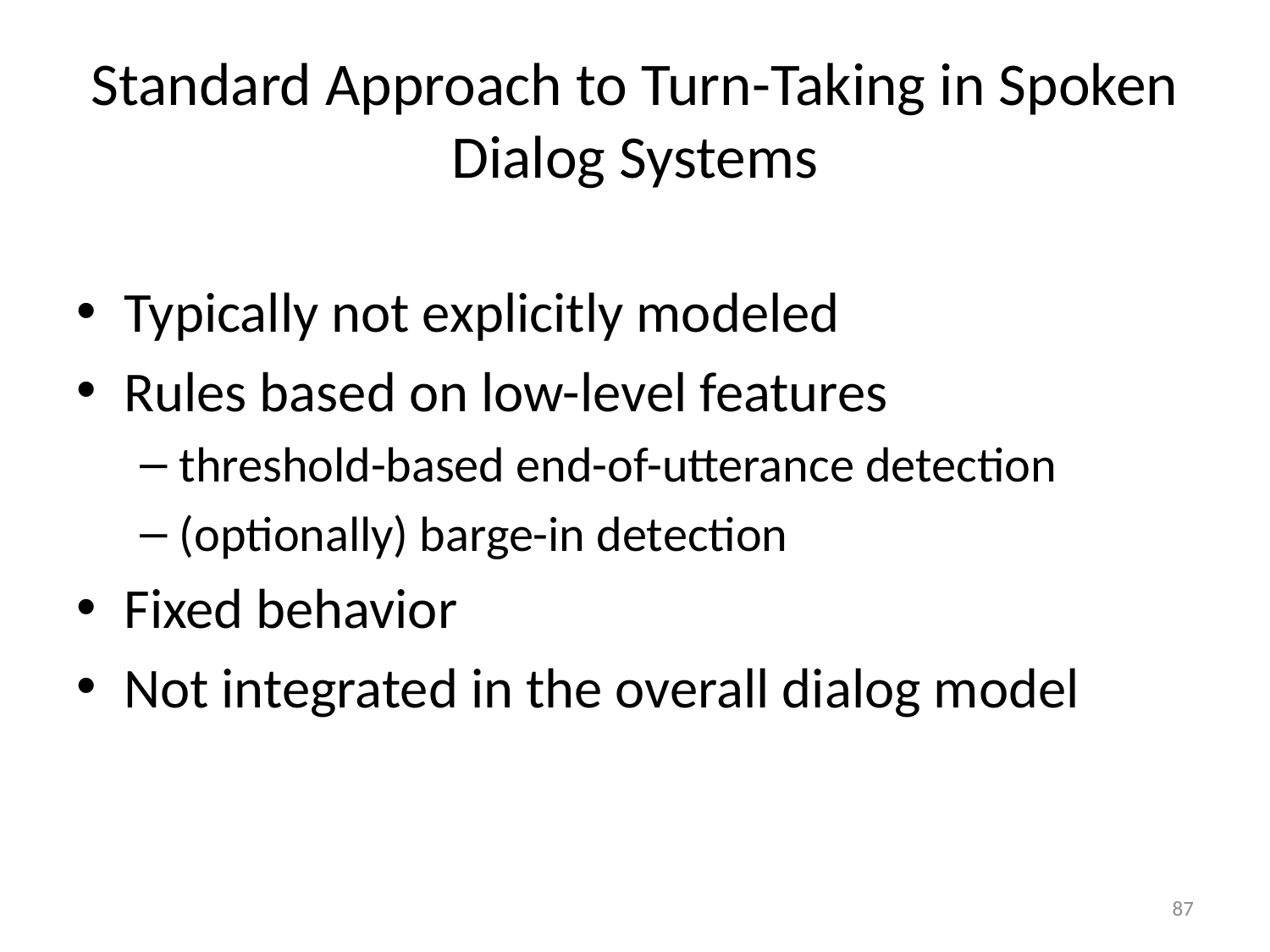

# Standard Approach to Turn-Taking in Spoken Dialog Systems
Typically not explicitly modeled
Rules based on low-level features
threshold-based end-of-utterance detection
(optionally) barge-in detection
Fixed behavior
Not integrated in the overall dialog model
87